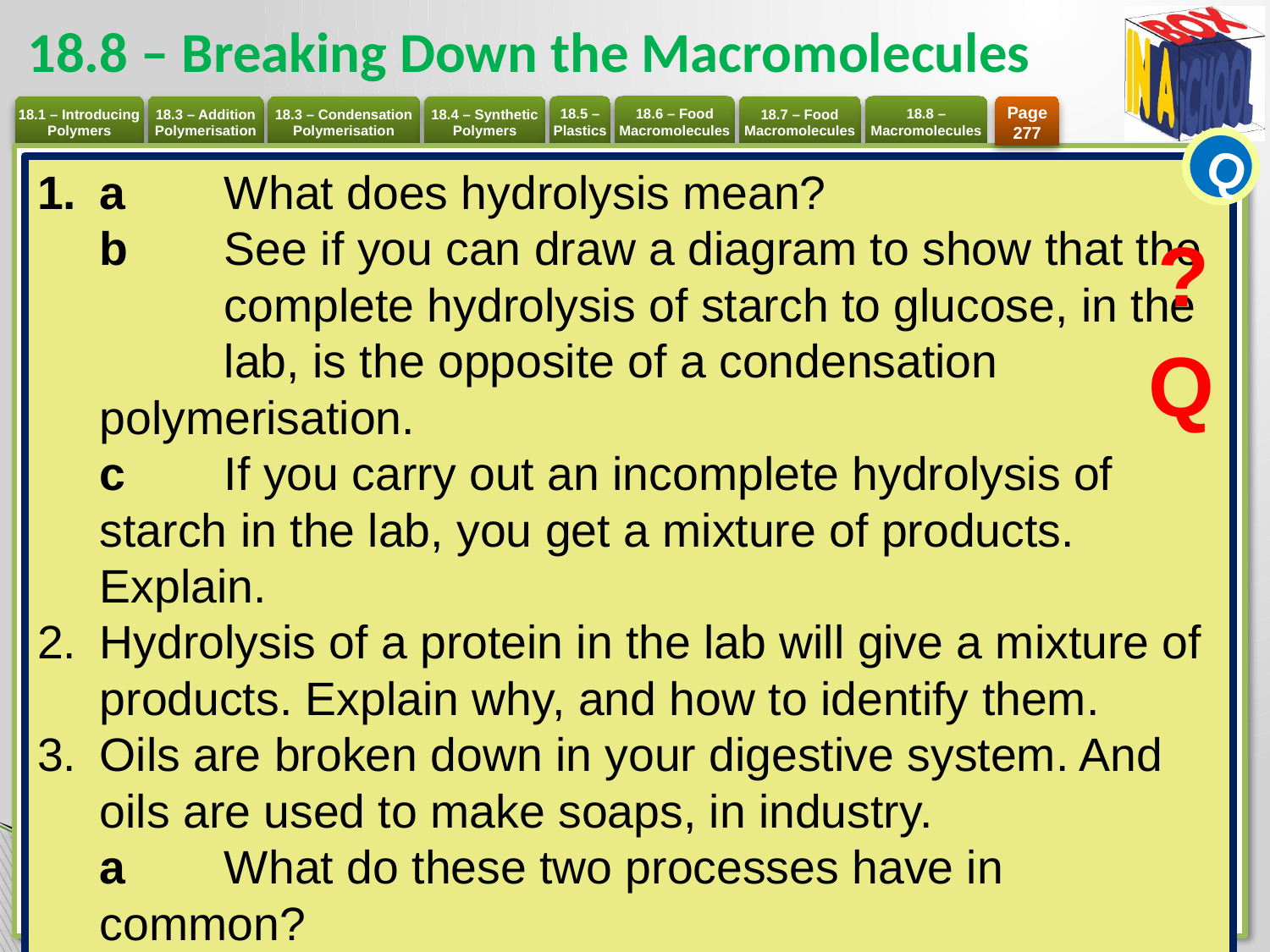

# 18.8 – Breaking Down the Macromolecules
Page 277
Q
a 	What does hydrolysis mean?
b 	See if you can draw a diagram to show that the 	complete hydrolysis of starch to glucose, in the 	lab, is the opposite of a condensation 	polymerisation.
c 	If you carry out an incomplete hydrolysis of starch in the lab, you get a mixture of products. Explain.
Hydrolysis of a protein in the lab will give a mixture of products. Explain why, and how to identify them.
Oils are broken down in your digestive system. And oils are used to make soaps, in industry.
a 	What do these two processes have in common?
b 	In what way are they different?
?
Q